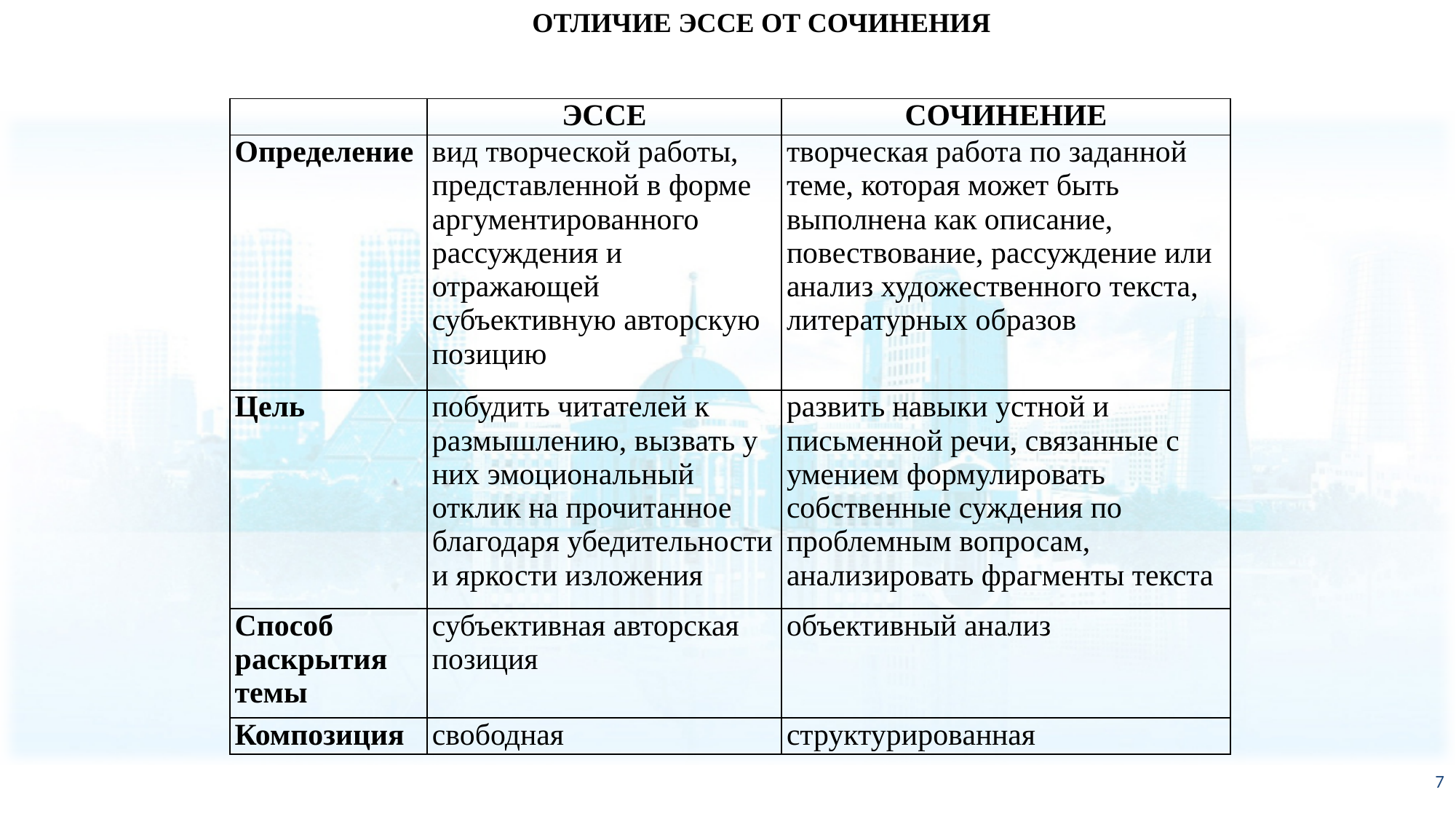

ОТЛИЧИЕ ЭССЕ ОТ СОЧИНЕНИЯ
|  | ЭССЕ | СОЧИНЕНИЕ |
| --- | --- | --- |
| Определение | вид творческой работы, представленной в форме аргументированного рассуждения и отражающей субъективную авторскую позицию | творческая работа по заданной теме, которая может быть выполнена как описание, повествование, рассуждение или анализ художественного текста, литературных образов |
| Цель | побудить читателей к размышлению, вызвать у них эмоциональный отклик на прочитанное благодаря убедительности и яркости изложения | развить навыки устной и письменной речи, связанные с умением формулировать собственные суждения по проблемным вопросам, анализировать фрагменты текста |
| Способ раскрытия темы | субъективная авторская позиция | объективный анализ |
| Композиция | свободная | структурированная |
7